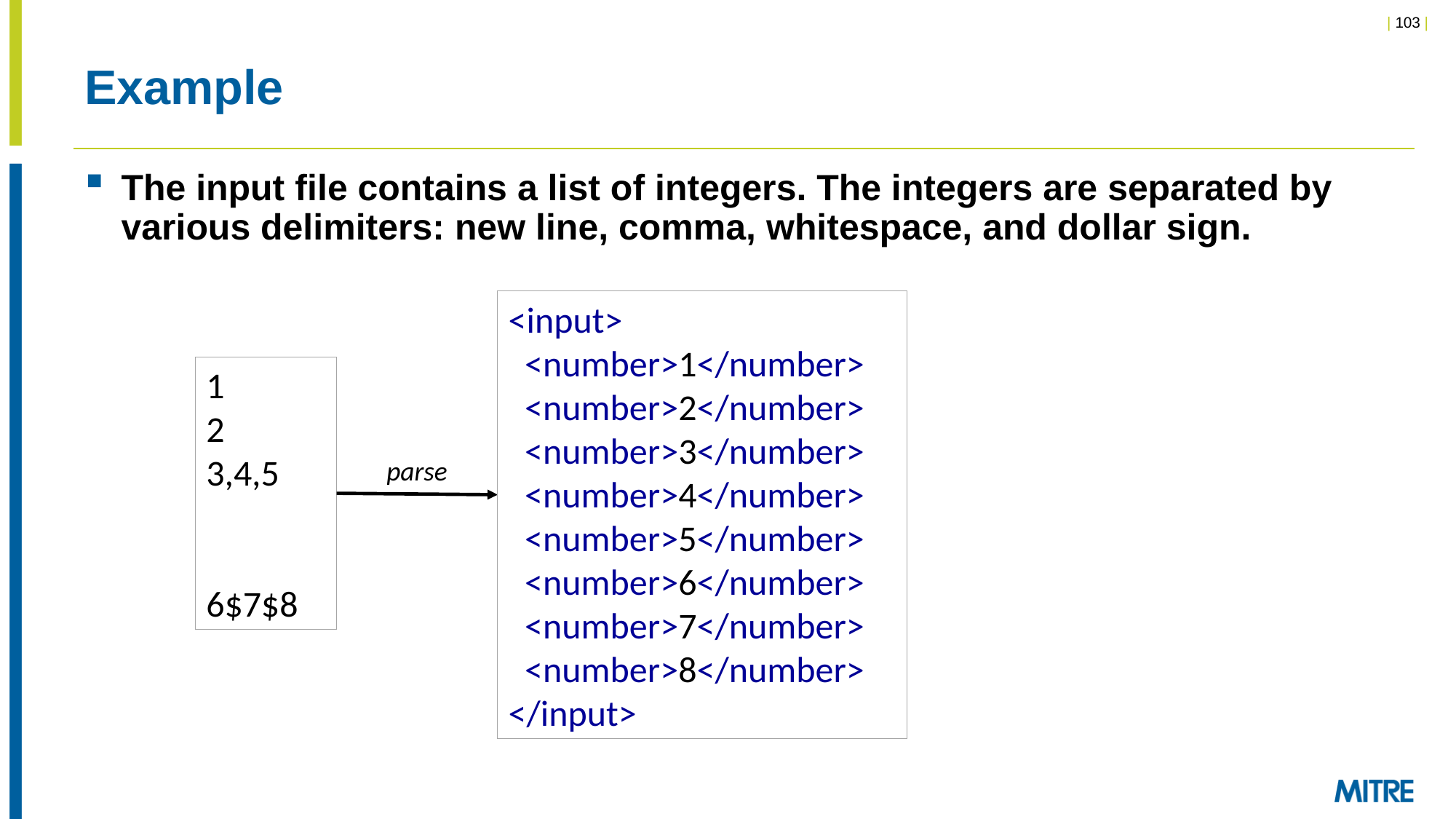

# Example
The input file contains a list of integers. The integers are separated by various delimiters: new line, comma, whitespace, and dollar sign.
<input>
  <number>1</number>
  <number>2</number>
  <number>3</number>
  <number>4</number>
  <number>5</number>
  <number>6</number>
  <number>7</number>
  <number>8</number>
</input>
1
2
3,4,5
6$7$8
parse